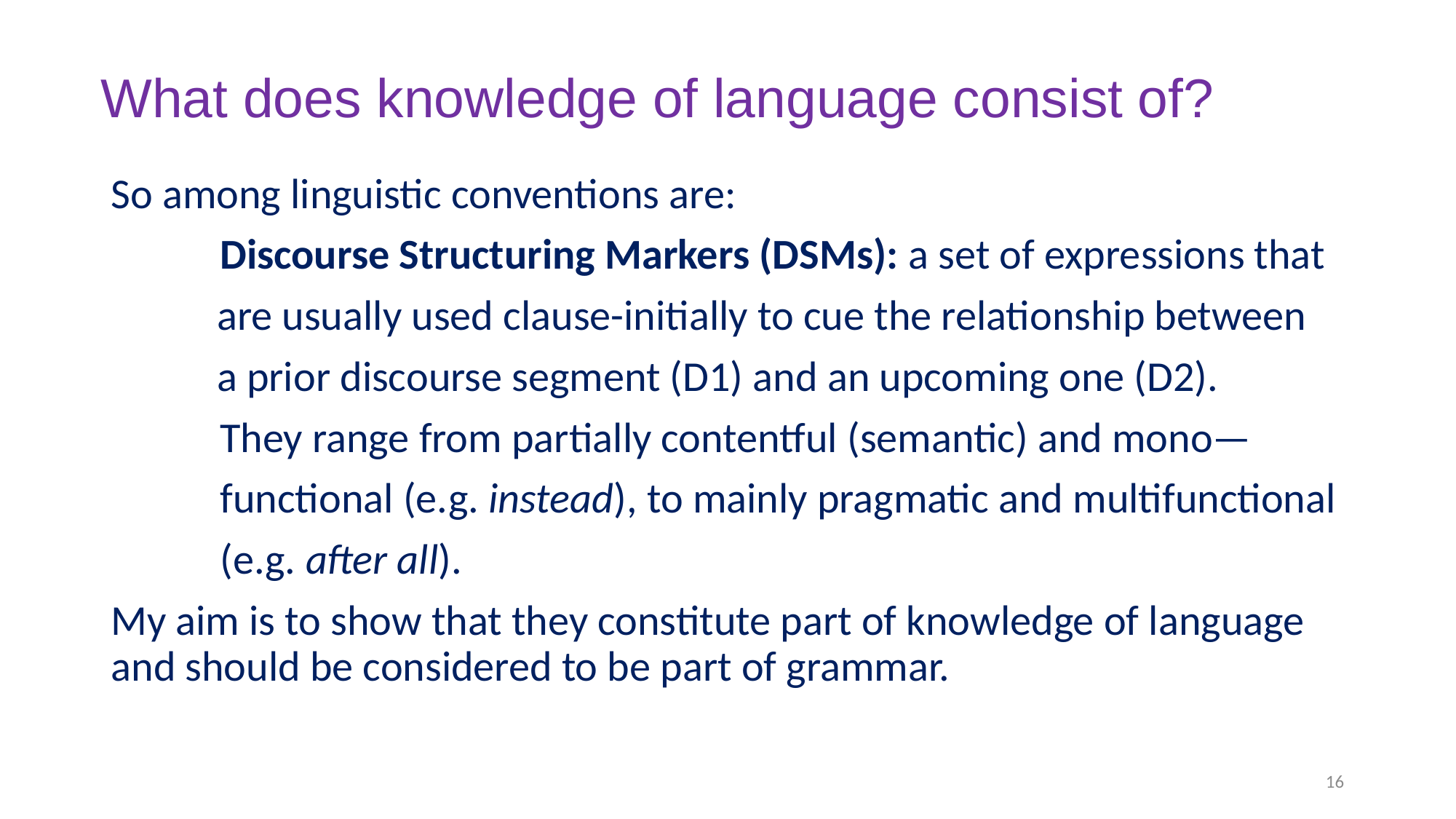

# What does knowledge of language consist of?
So among linguistic conventions are:
	Discourse Structuring Markers (DSMs): a set of expressions that
           are usually used clause-initially to cue the relationship between
           a prior discourse segment (D1) and an upcoming one (D2).
	They range from partially contentful (semantic) and mono—
	functional (e.g. instead), to mainly pragmatic and multifunctional
 	(e.g. after all).
My aim is to show that they constitute part of knowledge of language and should be considered to be part of grammar.

16